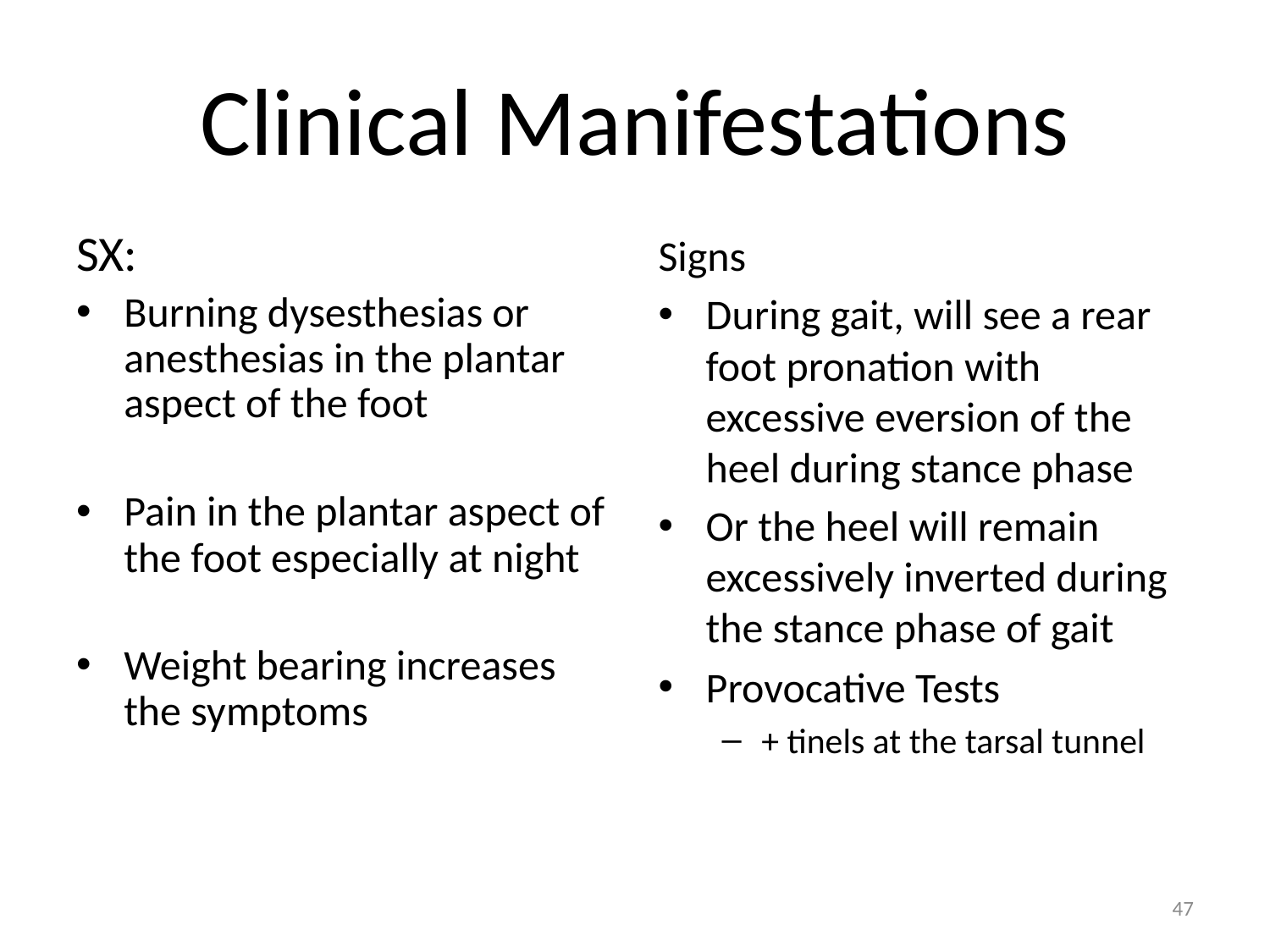

# Clinical Manifestations
SX:
Burning dysesthesias or anesthesias in the plantar aspect of the foot

Pain in the plantar aspect of the foot especially at night

Weight bearing increases the symptoms
Signs
During gait, will see a rear foot pronation with excessive eversion of the heel during stance phase
Or the heel will remain excessively inverted during the stance phase of gait
Provocative Tests
+ tinels at the tarsal tunnel

47